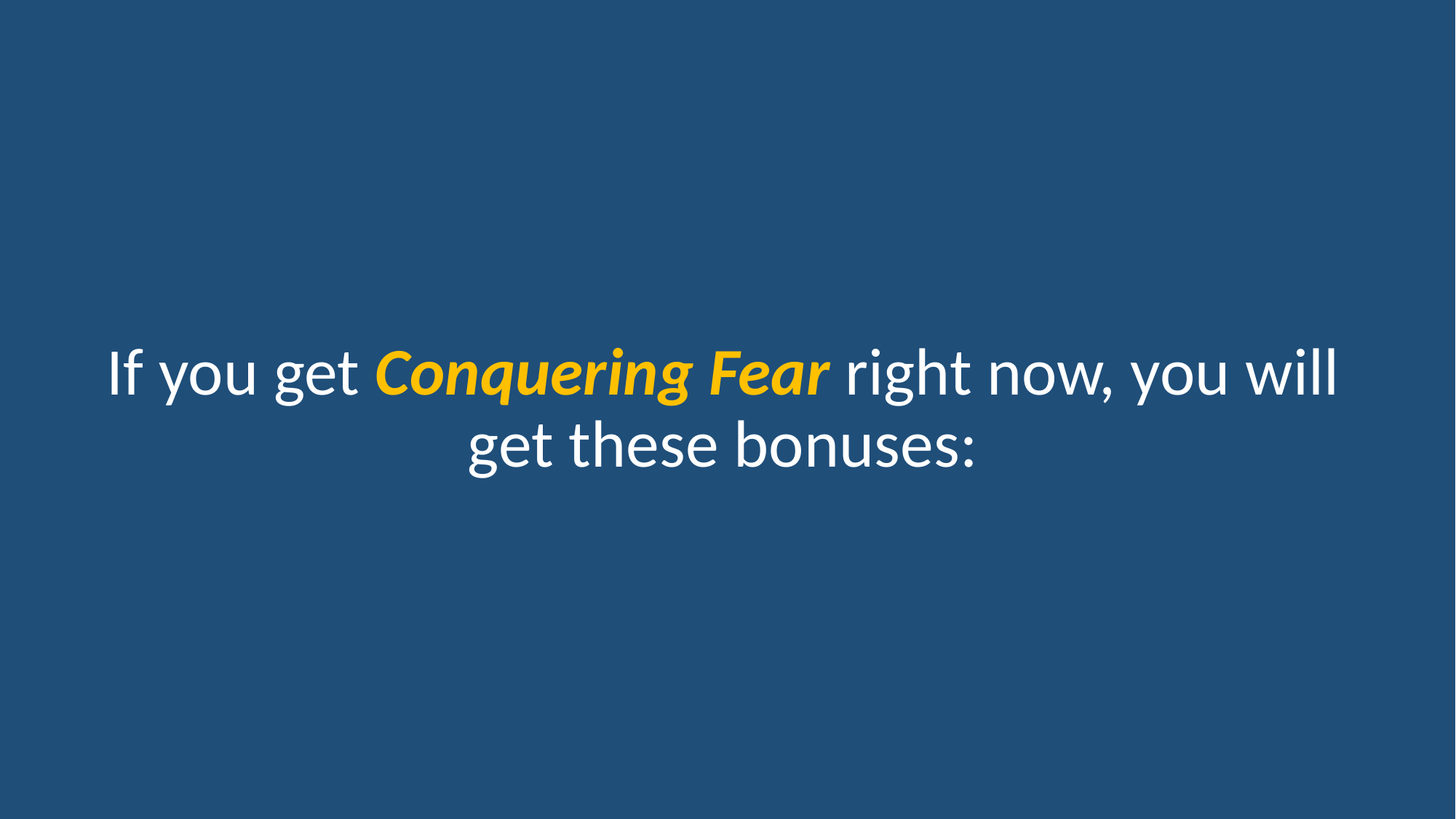

If you get Conquering Fear right now, you will get these bonuses: